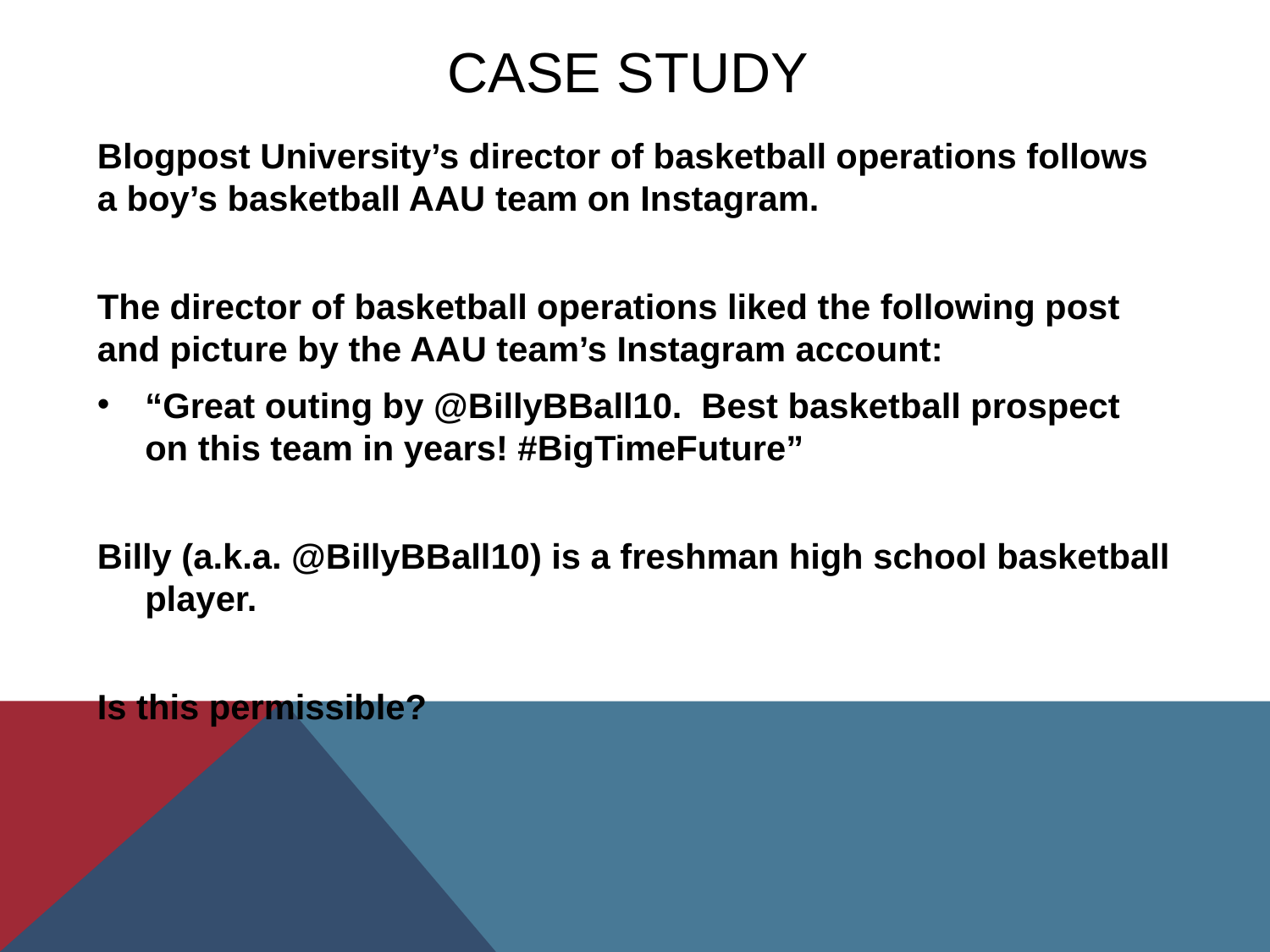

# Case Study
Blogpost University’s director of basketball operations follows a boy’s basketball AAU team on Instagram.

The director of basketball operations liked the following post and picture by the AAU team’s Instagram account:
“Great outing by @BillyBBall10.  Best basketball prospect on this team in years! #BigTimeFuture”

Billy (a.k.a. @BillyBBall10) is a freshman high school basketball player.

Is this permissible?